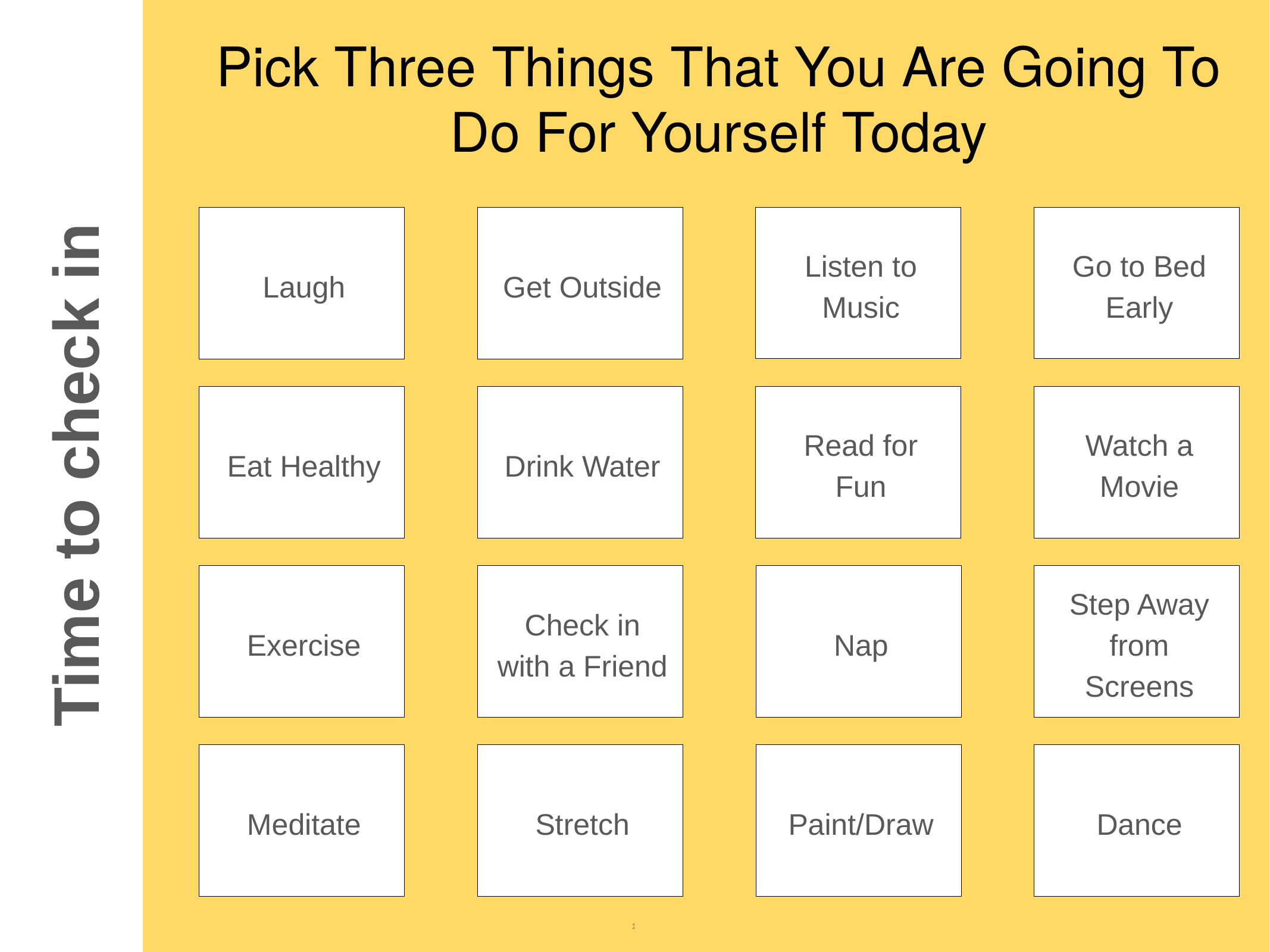

# Pick Three Things That You Are Going To Do For Yourself Today
Listen to Music
Go to Bed Early
Laugh
Get Outside
Read for Fun
Watch a Movie
Eat Healthy
Drink Water
Time to check in
Nap
Step Away from Screens
Exercise
Check in with a Friend
Paint/Draw
Dance
Meditate
Stretch
44